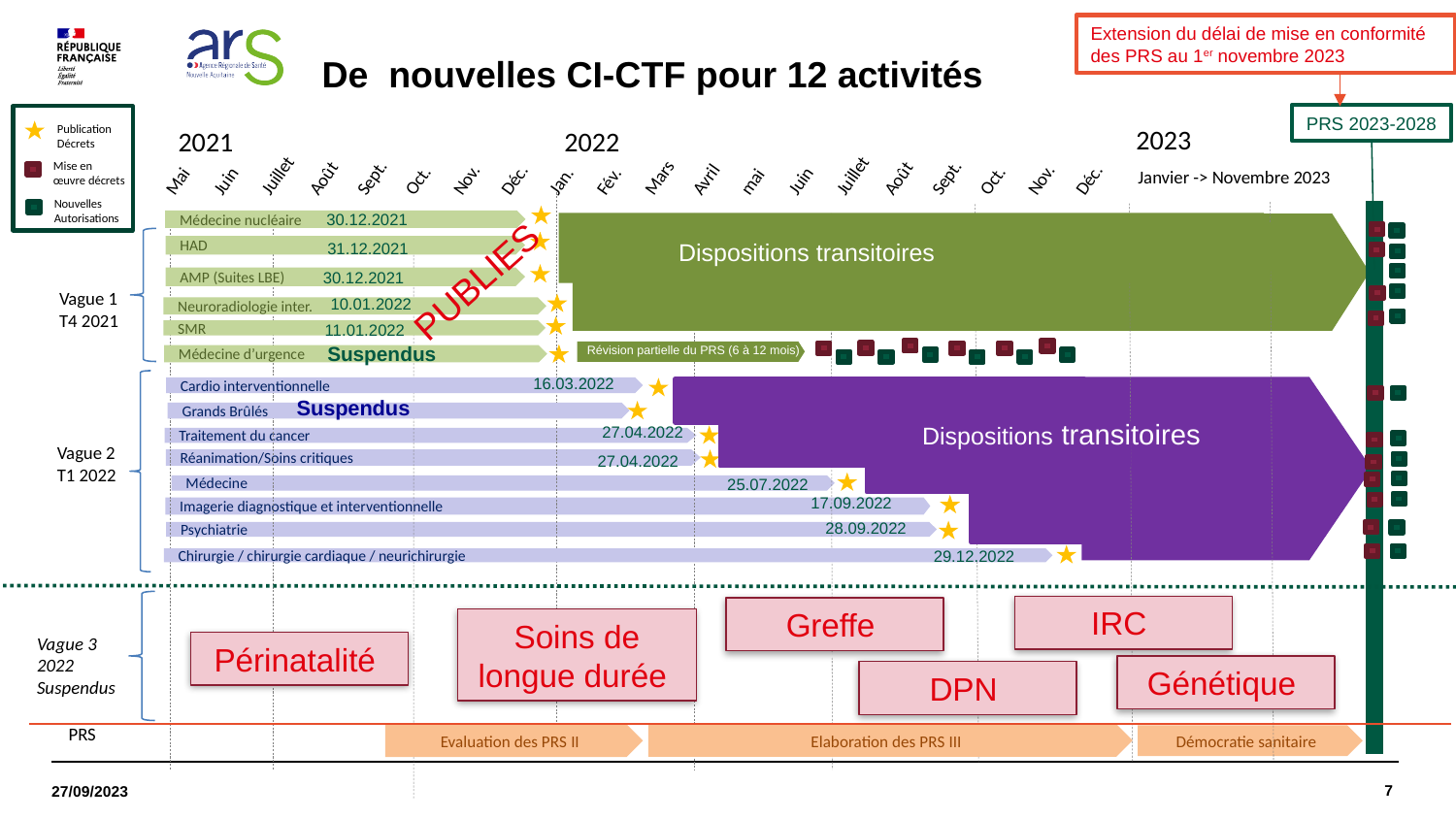

Extension du délai de mise en conformité des PRS au 1er novembre 2023
De  nouvelles CI-CTF pour 12 activités
PRS 2023-2028

Publication Décrets
2023
2021
2022

Mai
Juin
Juillet
Août
Sept.
Oct.
Nov.
Déc.
Jan.
Fév.
Mars
Avril
mai
Juin
Juillet
Août
Sept.
Oct.
Nov.
Déc.
Mise en œuvre décrets
Janvier -> Novembre 2023

Nouvelles Autorisations

30.12.2021

Médecine nucléaire

Dispositions transitoires

31.12.2021
HAD
PUBLIES

30.12.2021

AMP (Suites LBE)
Vague 1
T4 2021

10.01.2022

Neuroradiologie inter.

11.01.2022

SMR
Suspendus
Révision partielle du PRS (6 à 12 mois)

Médecine d’urgence

16.03.2022

Cardio interventionnelle

Suspendus

Grands Brûlés
Dispositions transitoires
27.04.2022

Traitement du cancer

Vague 2
T1 2022
27.04.2022

Réanimation/Soins critiques

25.07.2022

Médecine

17.09.2022

Imagerie diagnostique et interventionnelle
28.09.2022

Psychiatrie
29.12.2022

Chirurgie / chirurgie cardiaque / neurichirurgie

IRC
Greffe
Soins de longue durée
Vague 3
2022
Suspendus
Dispositions transitoires
Périnatalité
Génétique
DPN
PRS
Elaboration des PRS III
Evaluation des PRS II
Démocratie sanitaire
7
27/09/2023